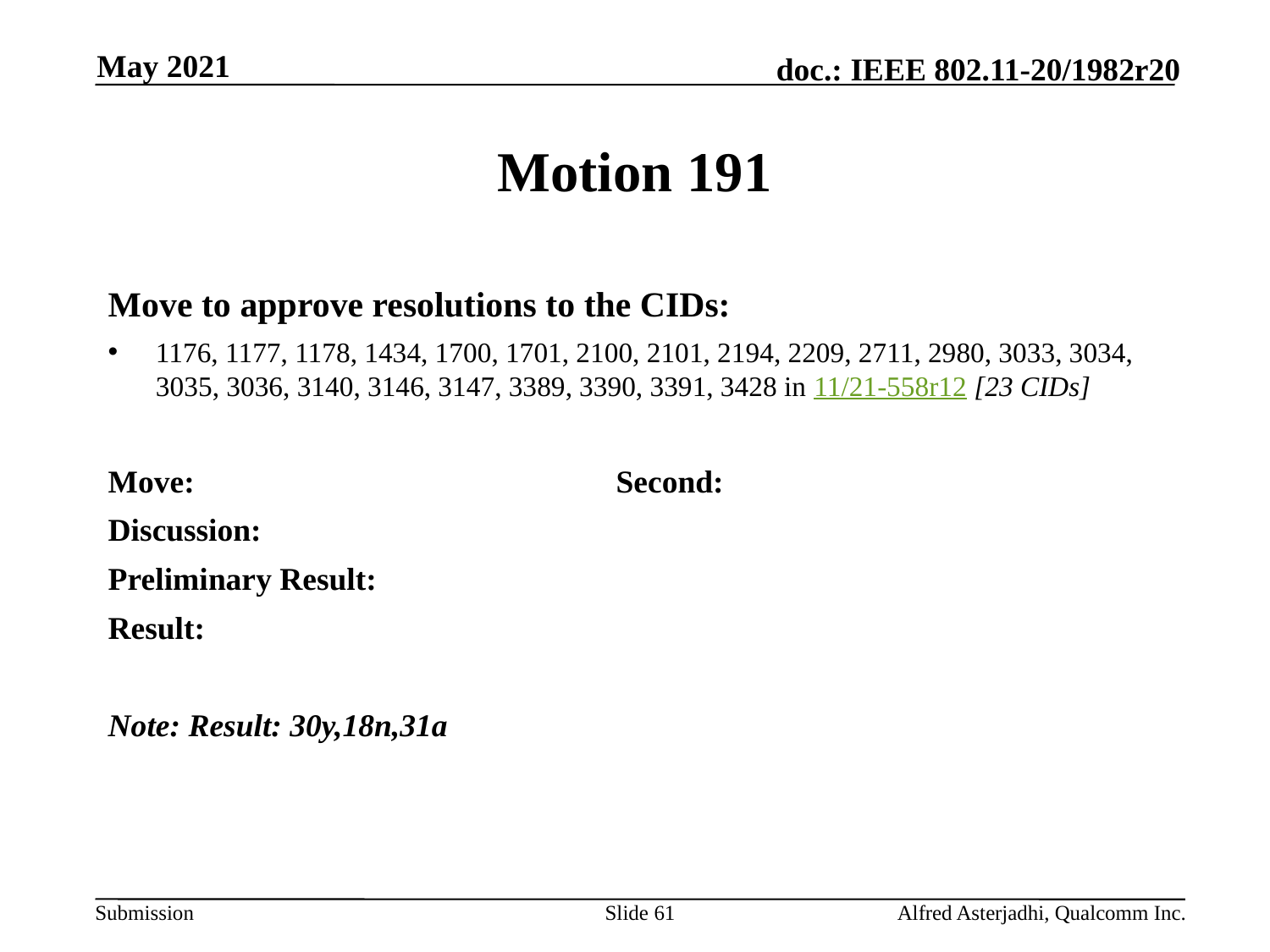

May 2021
# Motion 191
Move to approve resolutions to the CIDs:
1176, 1177, 1178, 1434, 1700, 1701, 2100, 2101, 2194, 2209, 2711, 2980, 3033, 3034, 3035, 3036, 3140, 3146, 3147, 3389, 3390, 3391, 3428 in 11/21-558r12 [23 CIDs]

Move: 				Second:
Discussion:
Preliminary Result:
Result:

Note: Result: 30y,18n,31a
Slide 61
Alfred Asterjadhi, Qualcomm Inc.